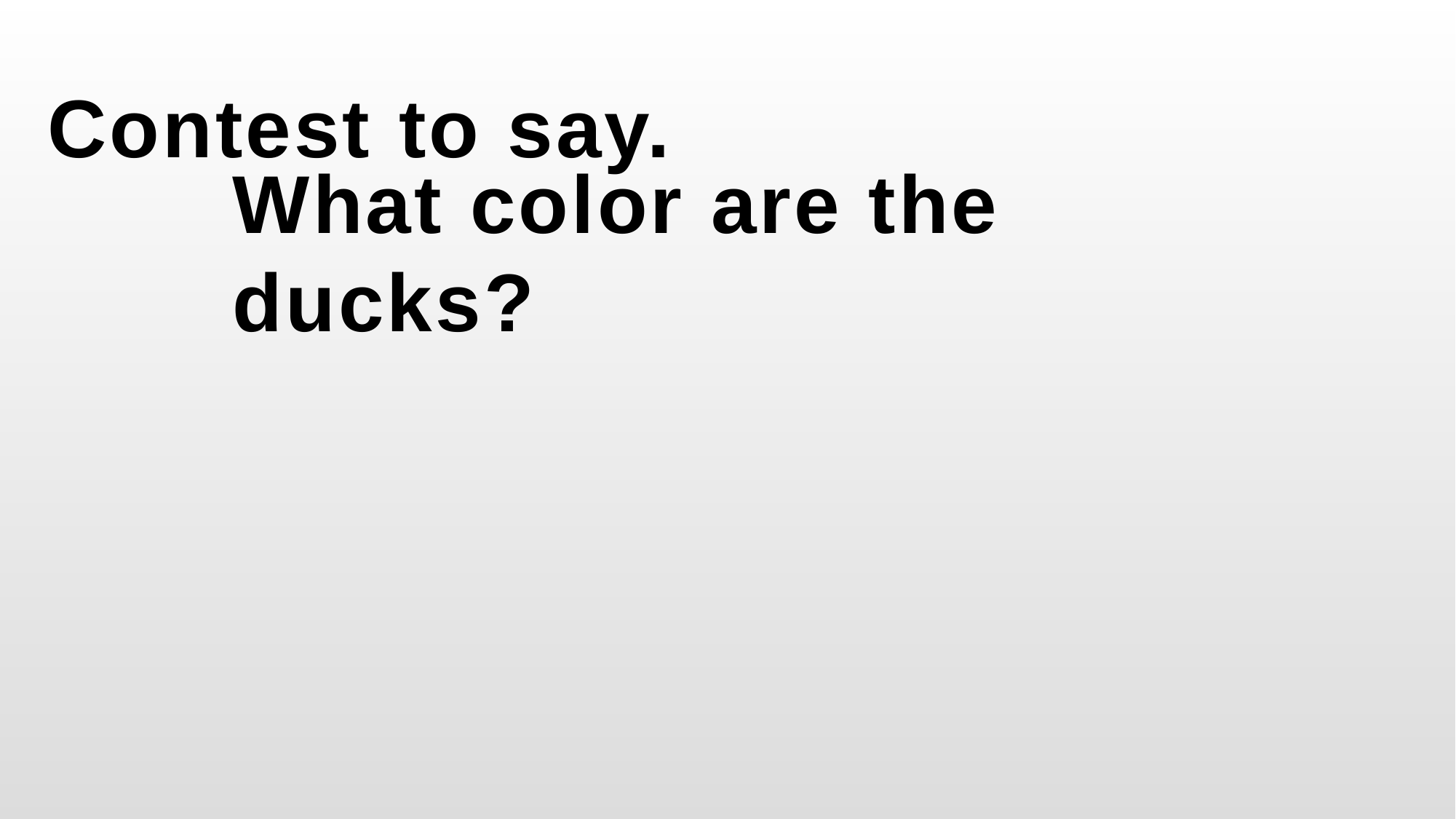

Contest to say.
# What color are the ducks?